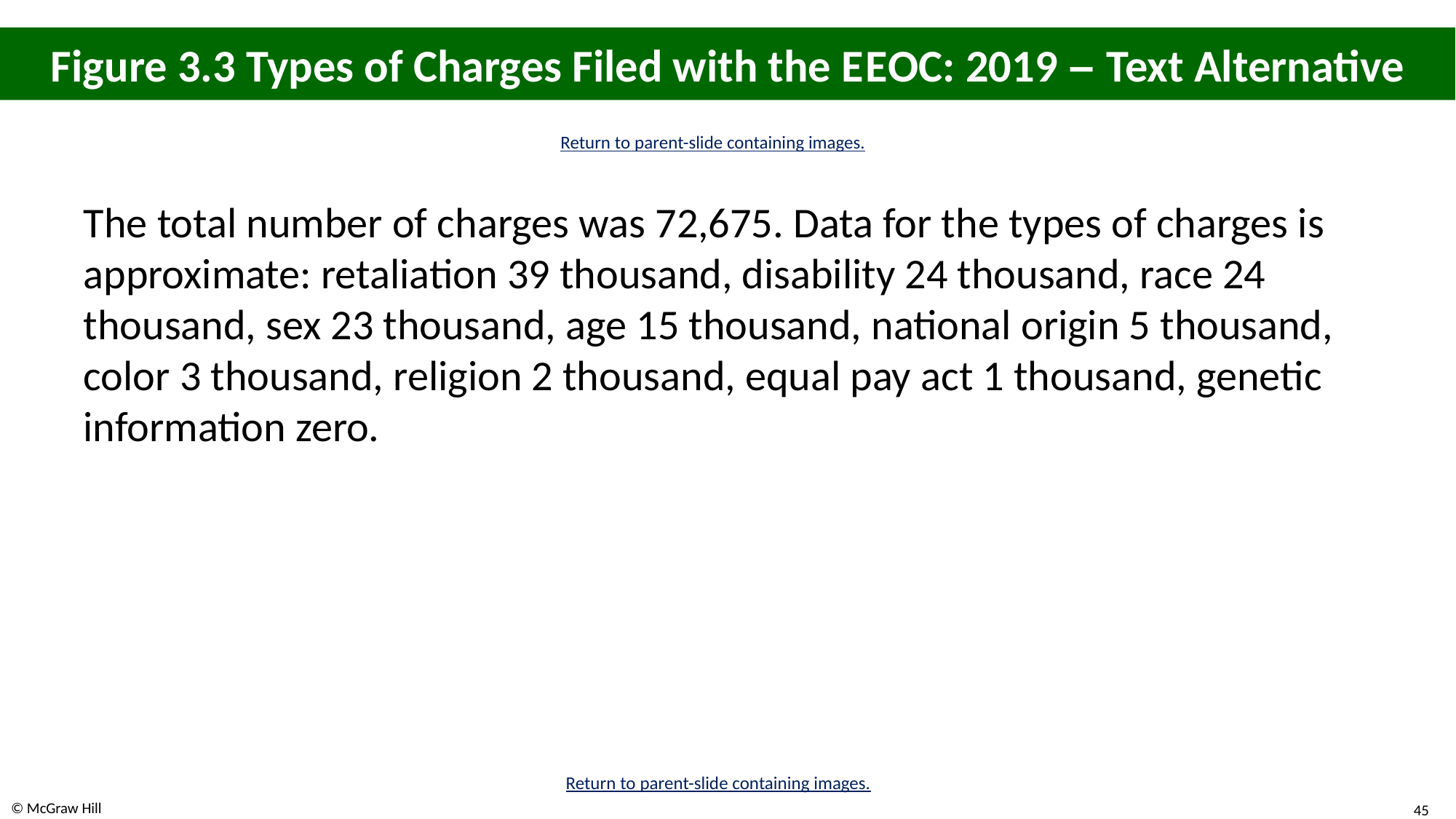

# Figure 3.3 Types of Charges Filed with the E E O C: 2019 – Text Alternative
Return to parent-slide containing images.
The total number of charges was 72,675. Data for the types of charges is approximate: retaliation 39 thousand, disability 24 thousand, race 24 thousand, sex 23 thousand, age 15 thousand, national origin 5 thousand, color 3 thousand, religion 2 thousand, equal pay act 1 thousand, genetic information zero.
Return to parent-slide containing images.